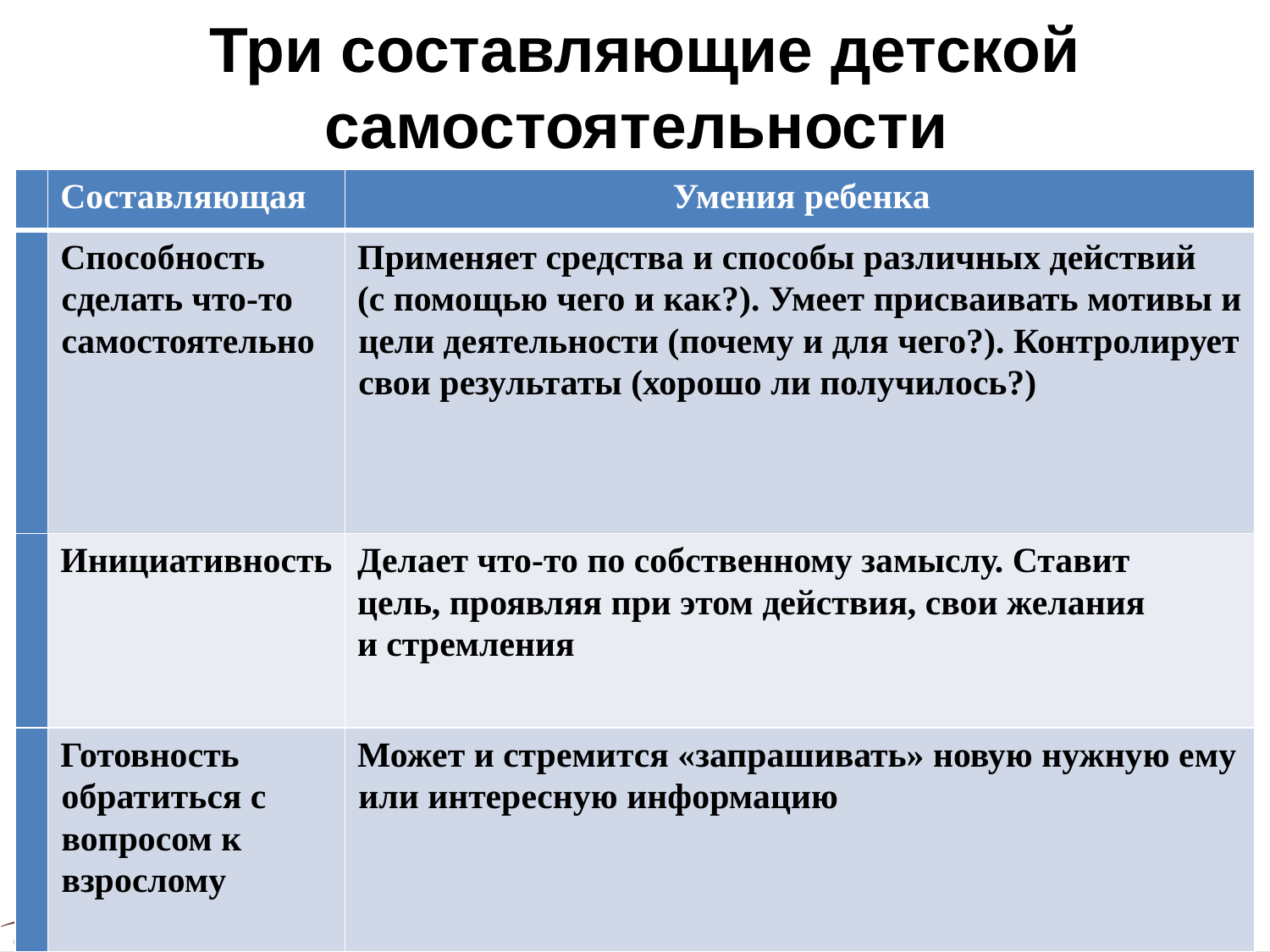

Три составляющие детской самостоятельности

|  | Составляющая | Умения ребенка |
| --- | --- | --- |
|  | Способность сделать что-то самостоятельно | Применяет средства и способы различных действий (с помощью чего и как?). Умеет присваивать мотивы и цели деятельности (почему и для чего?). Контролирует свои результаты (хорошо ли получилось?) |
|  | Инициативность | Делает что-то по собственному замыслу. Ставит цель, проявляя при этом действия, свои желания и стремления |
|  | Готовность обратиться с вопросом к взрослому | Может и стремится «запрашивать» новую нужную ему или интересную информацию |